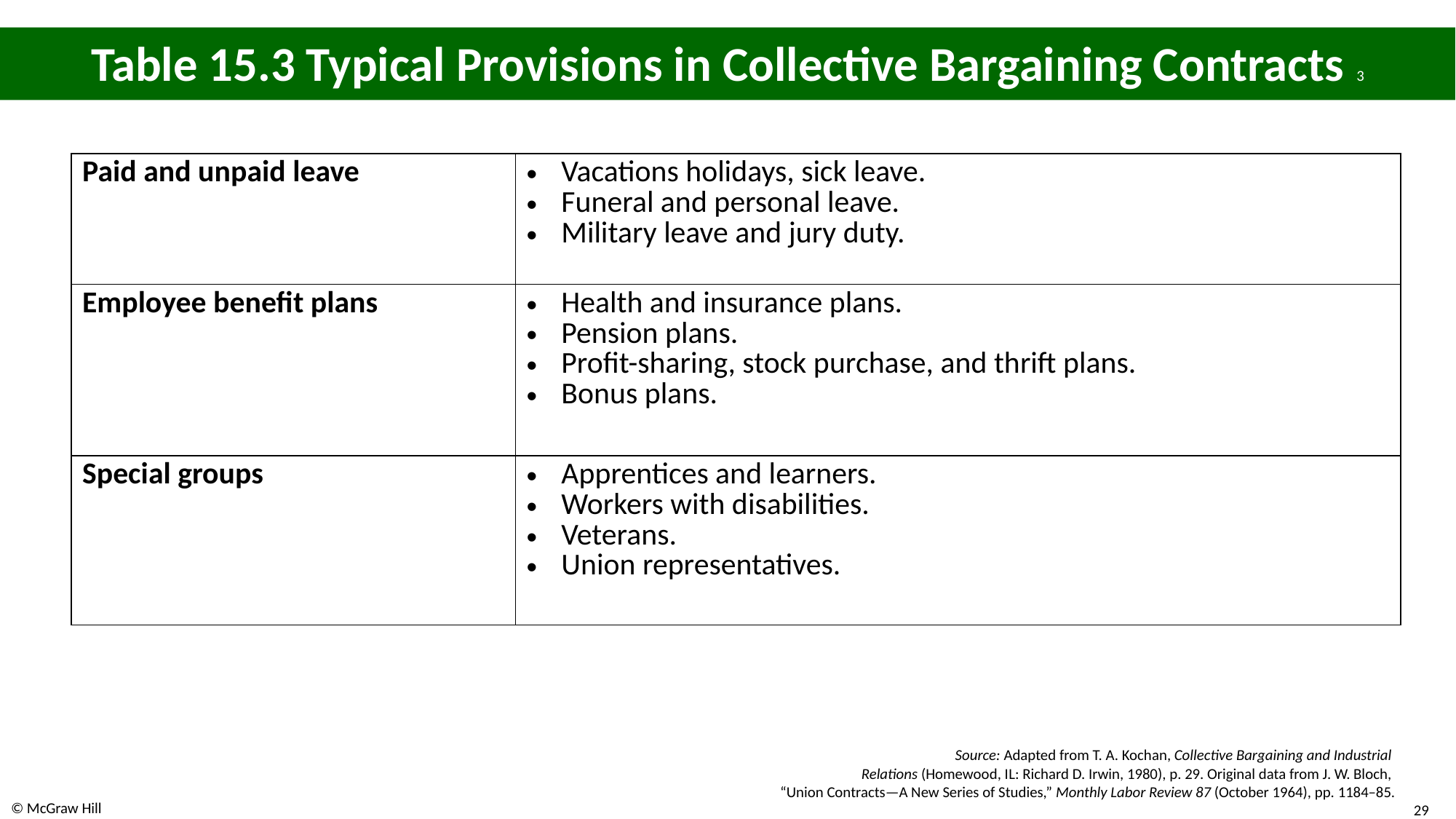

# Table 15.3 Typical Provisions in Collective Bargaining Contracts 3
| Paid and unpaid leave | Vacations holidays, sick leave. Funeral and personal leave. Military leave and jury duty. |
| --- | --- |
| Employee benefit plans | Health and insurance plans. Pension plans. Profit-sharing, stock purchase, and thrift plans. Bonus plans. |
| Special groups | Apprentices and learners. Workers with disabilities. Veterans. Union representatives. |
Source: Adapted from T. A. Kochan, Collective Bargaining and Industrial
Relations (Homewood, I L: Richard D. Irwin, 1980), p. 29. Original data from J. W. Bloch,
“Union Contracts—A New Series of Studies,” Monthly Labor Review 87 (October 1964), pp. 1184–85.